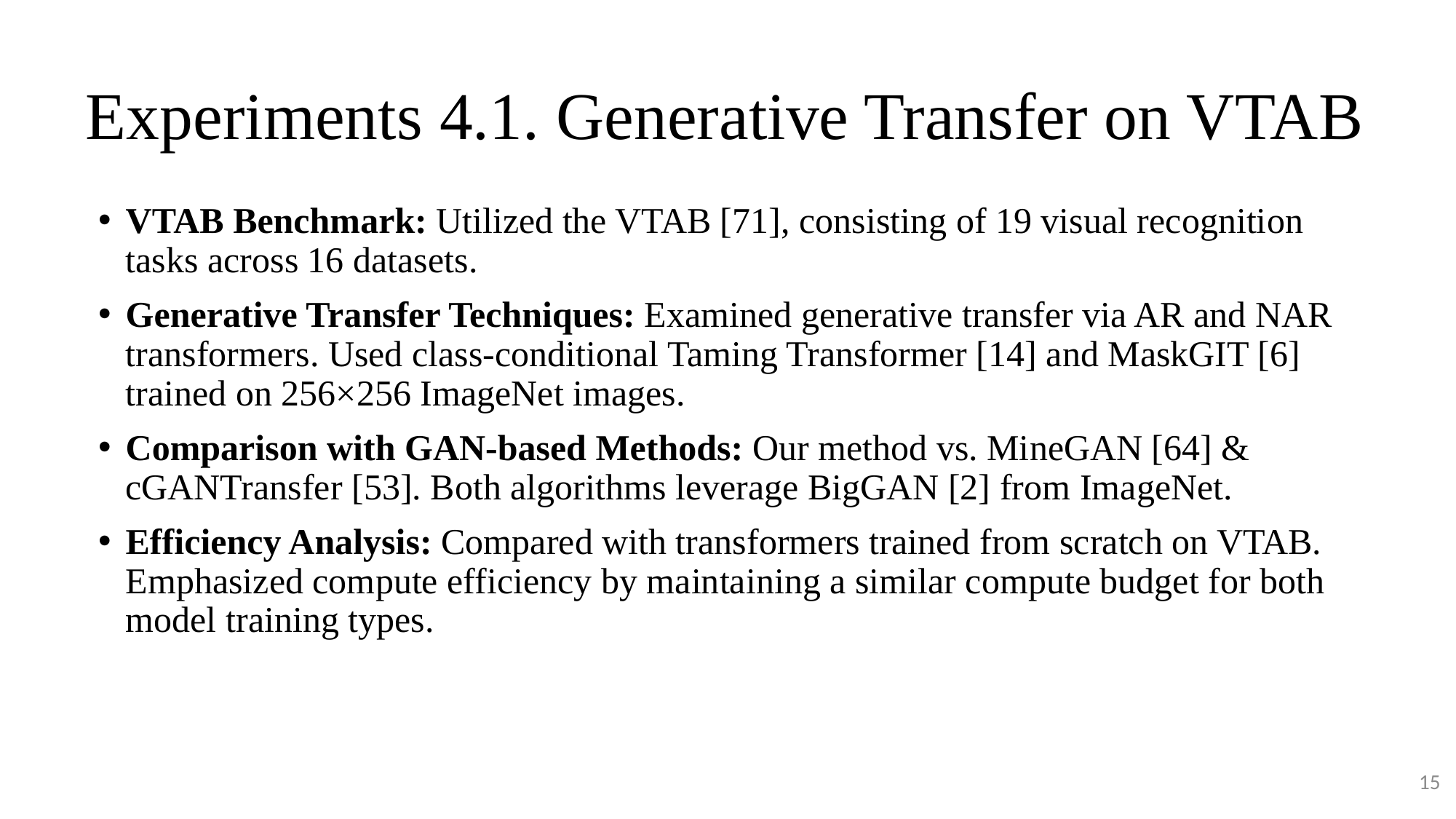

# Experiments 4.1. Generative Transfer on VTAB
VTAB Benchmark: Utilized the VTAB [71], consisting of 19 visual recognition tasks across 16 datasets.
Generative Transfer Techniques: Examined generative transfer via AR and NAR transformers. Used class-conditional Taming Transformer [14] and MaskGIT [6] trained on 256×256 ImageNet images.
Comparison with GAN-based Methods: Our method vs. MineGAN [64] & cGANTransfer [53]. Both algorithms leverage BigGAN [2] from ImageNet.
Efficiency Analysis: Compared with transformers trained from scratch on VTAB. Emphasized compute efficiency by maintaining a similar compute budget for both model training types.
15